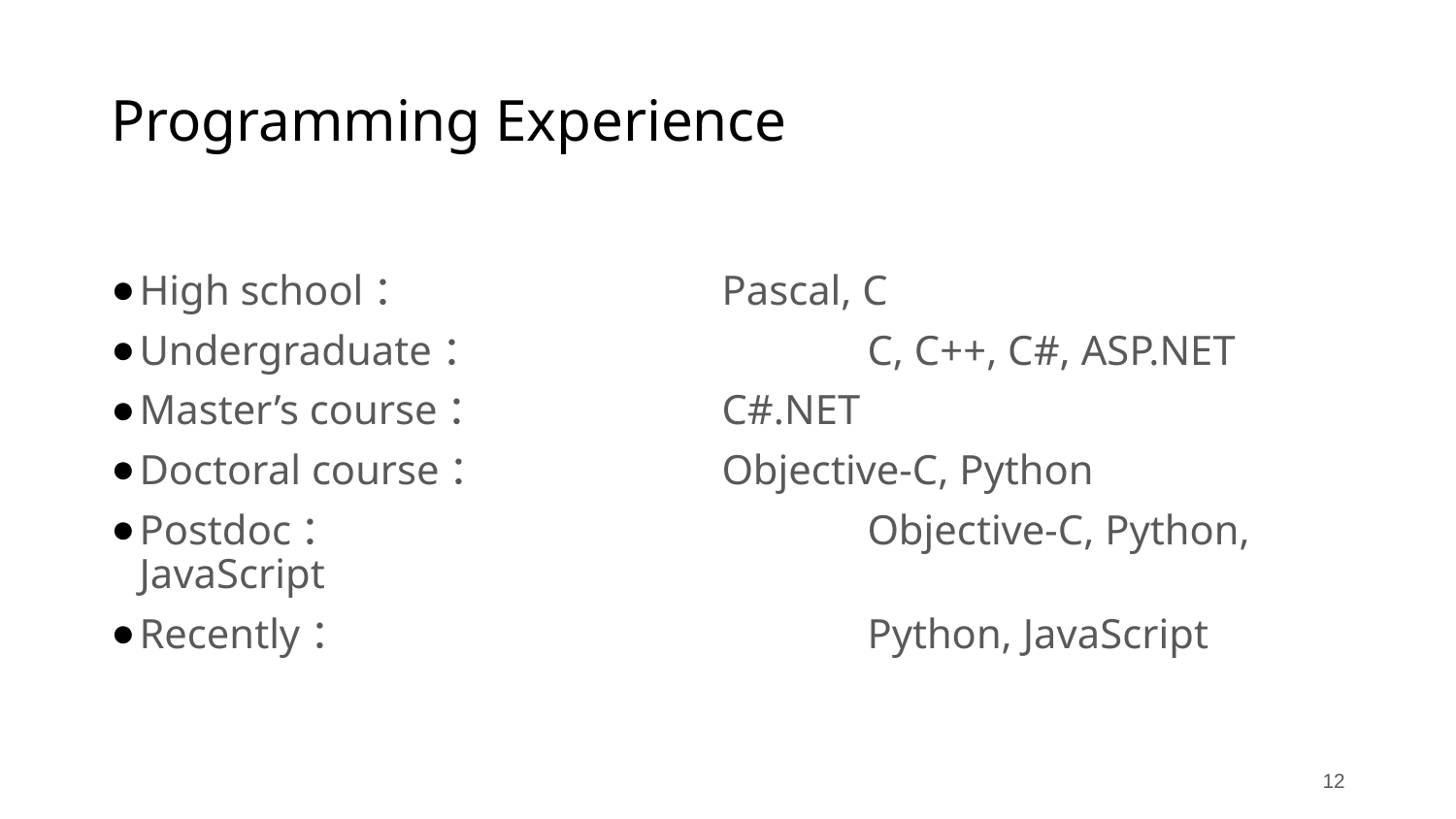

# Programming Experience
High school：			Pascal, C
Undergraduate：			C, C++, C#, ASP.NET
Master’s course： 		C#.NET
Doctoral course：		Objective-C, Python
Postdoc： 				Objective-C, Python, JavaScript
Recently： 				Python, JavaScript
12